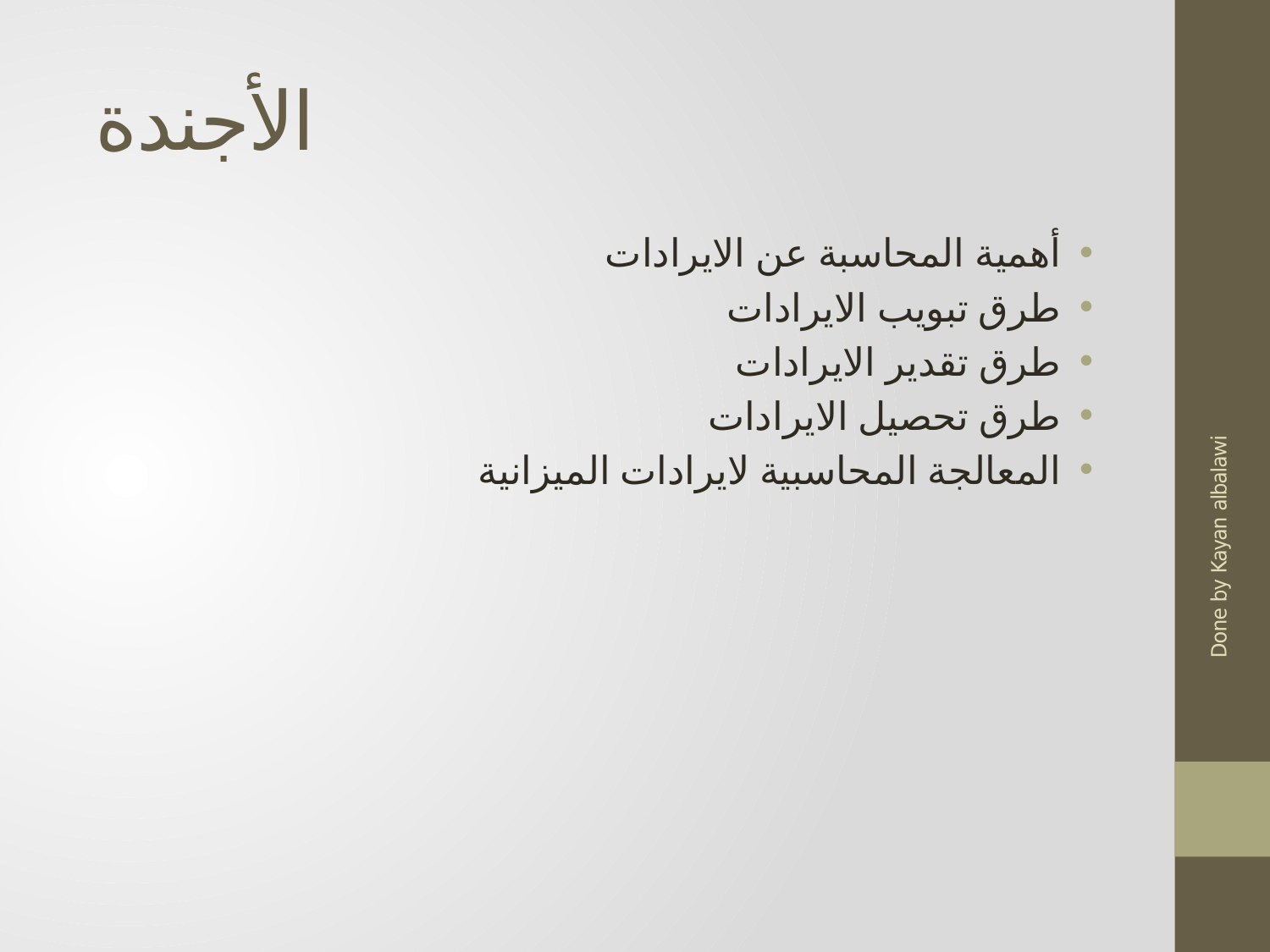

# الأجندة
أهمية المحاسبة عن الايرادات
طرق تبويب الايرادات
طرق تقدير الايرادات
طرق تحصيل الايرادات
المعالجة المحاسبية لايرادات الميزانية
Done by Kayan albalawi